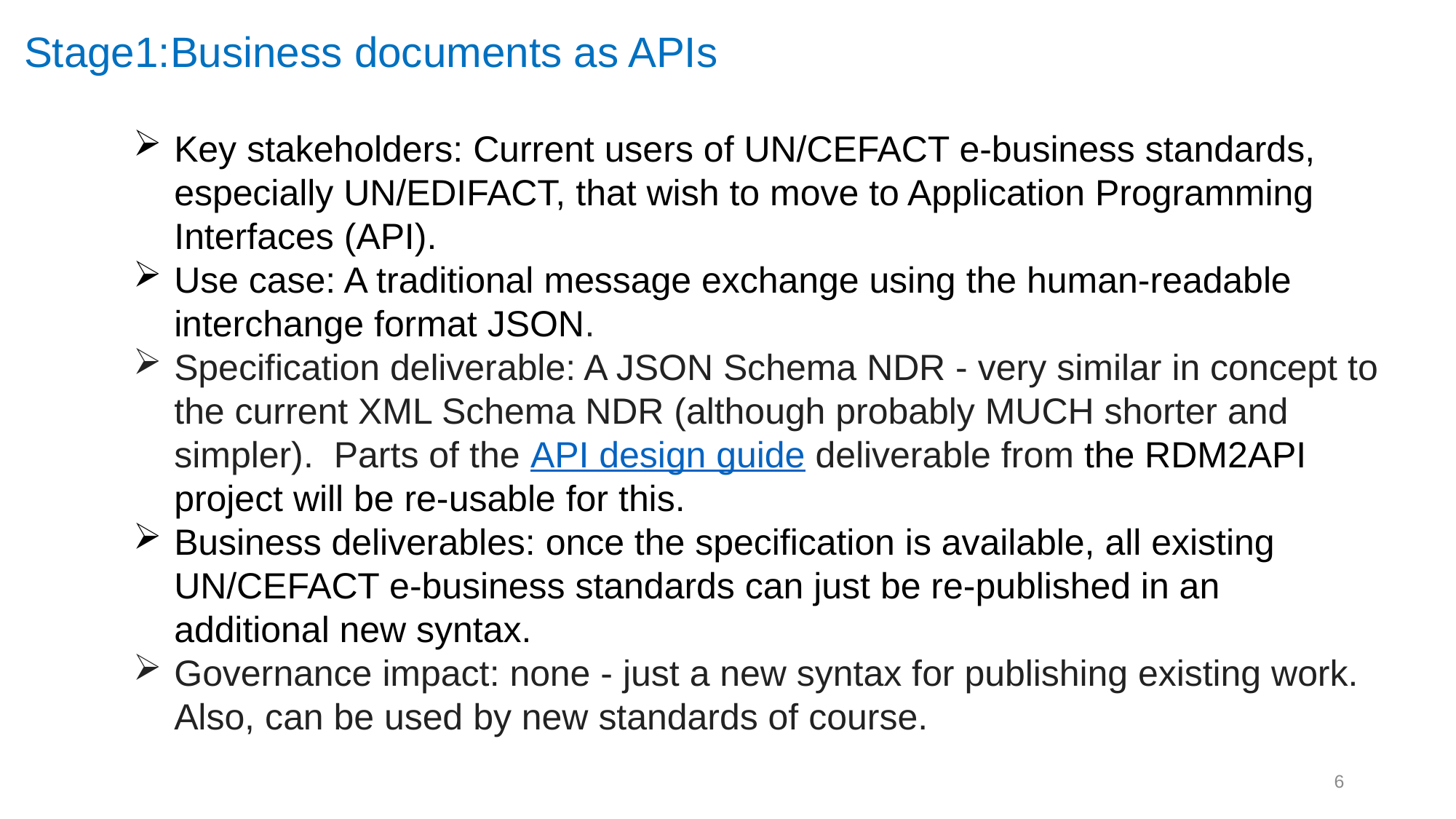

Stage1:Business documents as APIs
Key stakeholders: Current users of UN/CEFACT e-business standards, especially UN/EDIFACT, that wish to move to Application Programming Interfaces (API).
Use case: A traditional message exchange using the human-readable interchange format JSON.
Specification deliverable: A JSON Schema NDR - very similar in concept to the current XML Schema NDR (although probably MUCH shorter and simpler).  Parts of the API design guide deliverable from the RDM2API project will be re-usable for this.
Business deliverables: once the specification is available, all existing UN/CEFACT e-business standards can just be re-published in an additional new syntax.
Governance impact: none - just a new syntax for publishing existing work.  Also, can be used by new standards of course.

6